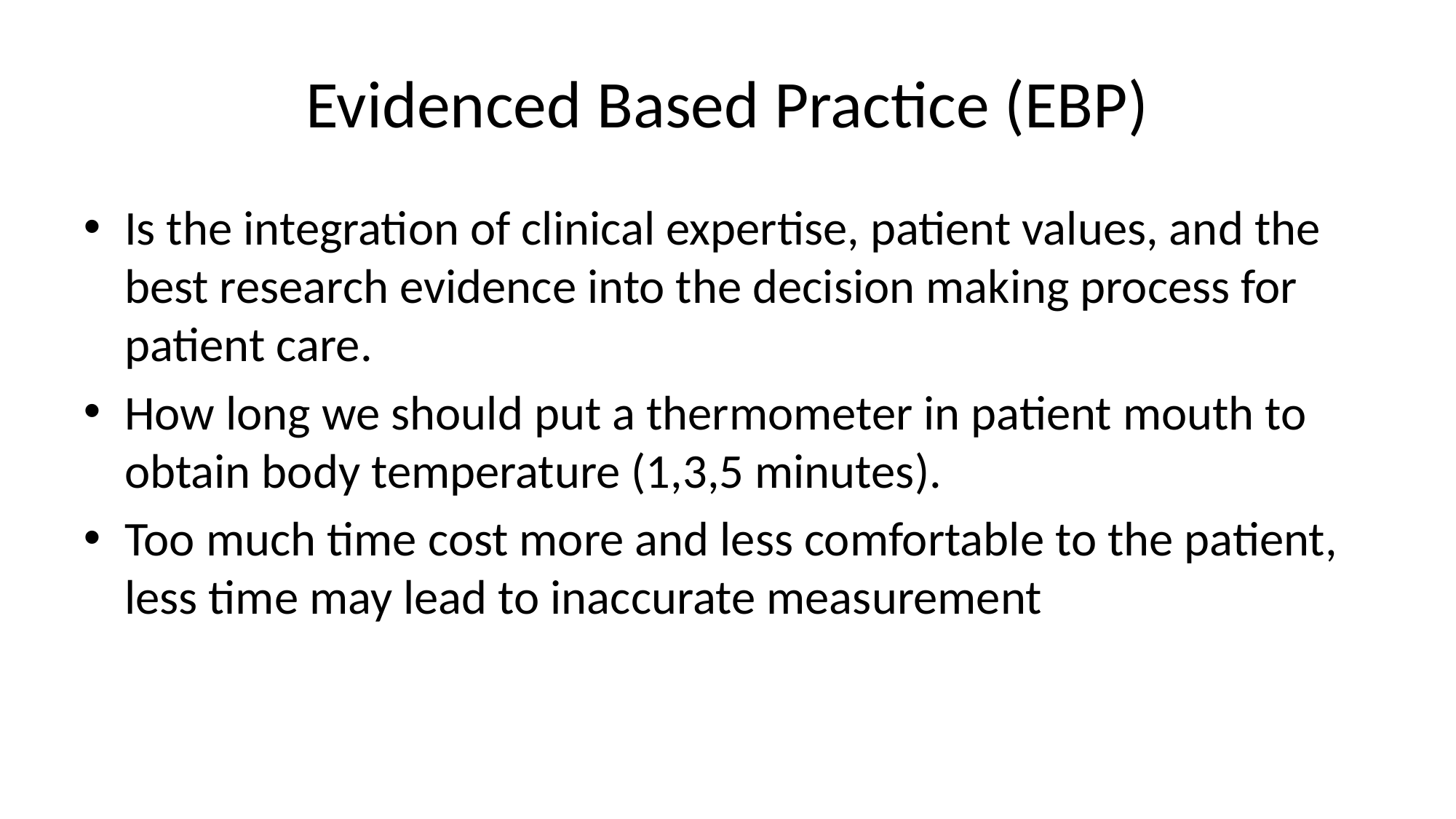

# Evidenced Based Practice (EBP)
Is the integration of clinical expertise, patient values, and the best research evidence into the decision making process for patient care.
How long we should put a thermometer in patient mouth to obtain body temperature (1,3,5 minutes).
Too much time cost more and less comfortable to the patient, less time may lead to inaccurate measurement